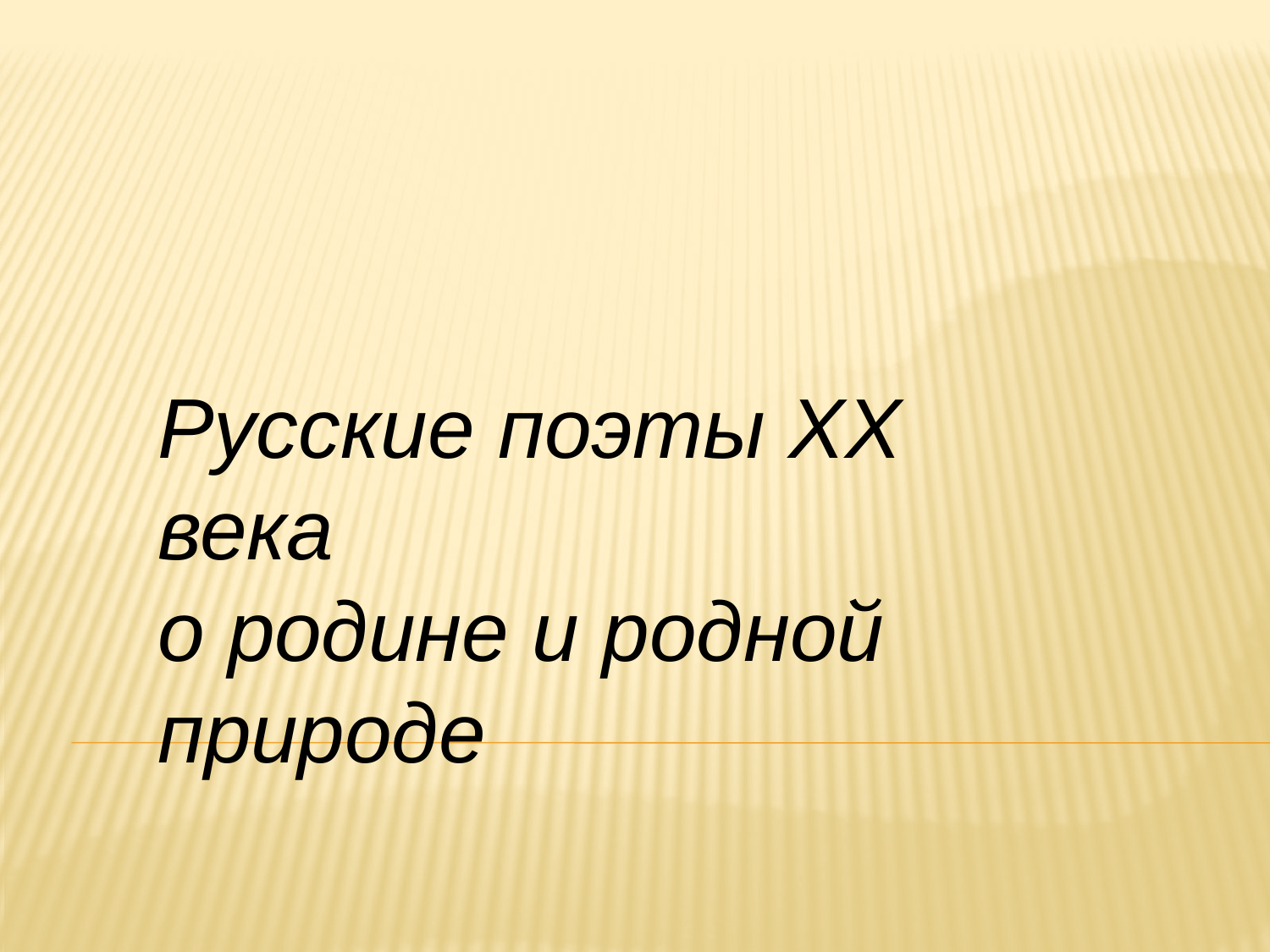

#
Русские поэты XX века
о родине и родной природе